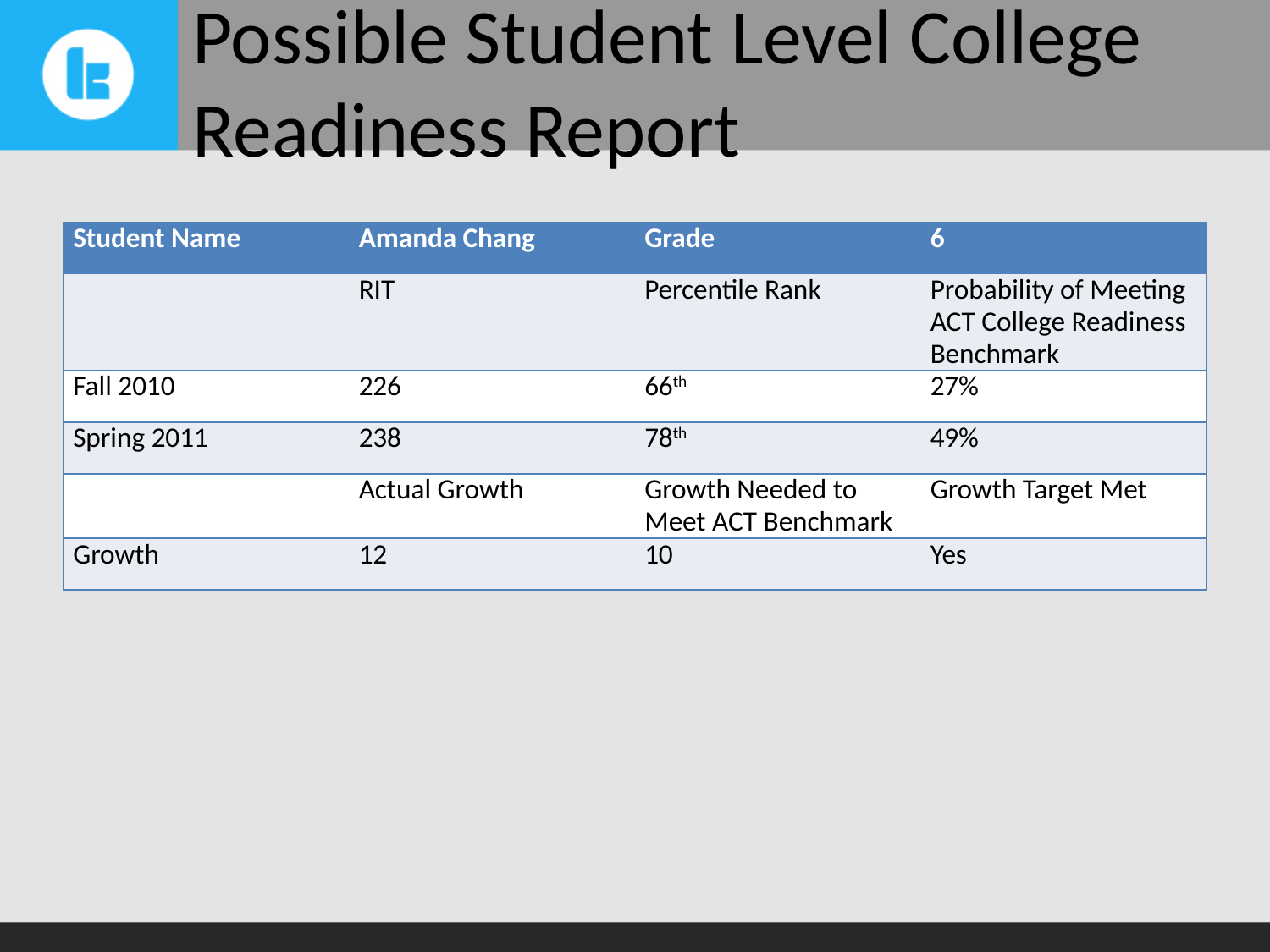

# Possible Student Level College Readiness Report
| Student Name | Amanda Chang | Grade | 6 |
| --- | --- | --- | --- |
|  | RIT | Percentile Rank | Probability of Meeting ACT College Readiness Benchmark |
| Fall 2010 | 226 | 66th | 27% |
| Spring 2011 | 238 | 78th | 49% |
|  | Actual Growth | Growth Needed to Meet ACT Benchmark | Growth Target Met |
| Growth | 12 | 10 | Yes |